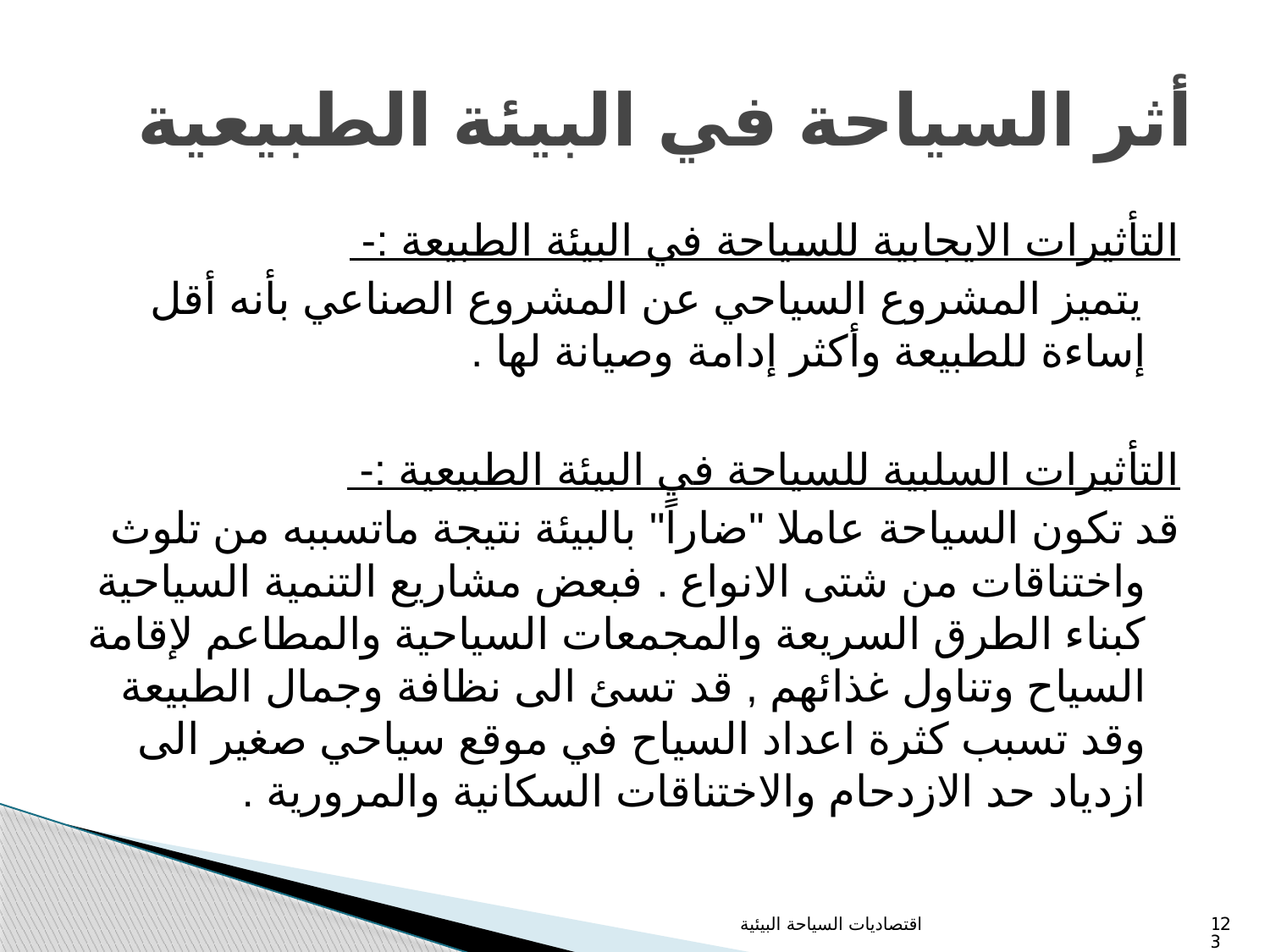

# أثر السياحة في البيئة الطبيعية
التأثيرات الايجابية للسياحة في البيئة الطبيعة :-
   يتميز المشروع السياحي عن المشروع الصناعي بأنه أقل إساءة للطبيعة وأكثر إدامة وصيانة لها .

التأثيرات السلبية للسياحة في البيئة الطبيعية :-
قد تكون السياحة عاملا "ضاراً" بالبيئة نتيجة ماتسببه من تلوث واختناقات من شتى الانواع . فبعض مشاريع التنمية السياحية كبناء الطرق السريعة والمجمعات السياحية والمطاعم لإقامة السياح وتناول غذائهم , قد تسئ الى نظافة وجمال الطبيعة وقد تسبب كثرة اعداد السياح في موقع سياحي صغير الى ازدياد حد الازدحام والاختناقات السكانية والمرورية .
اقتصاديات السياحة البيئية
123